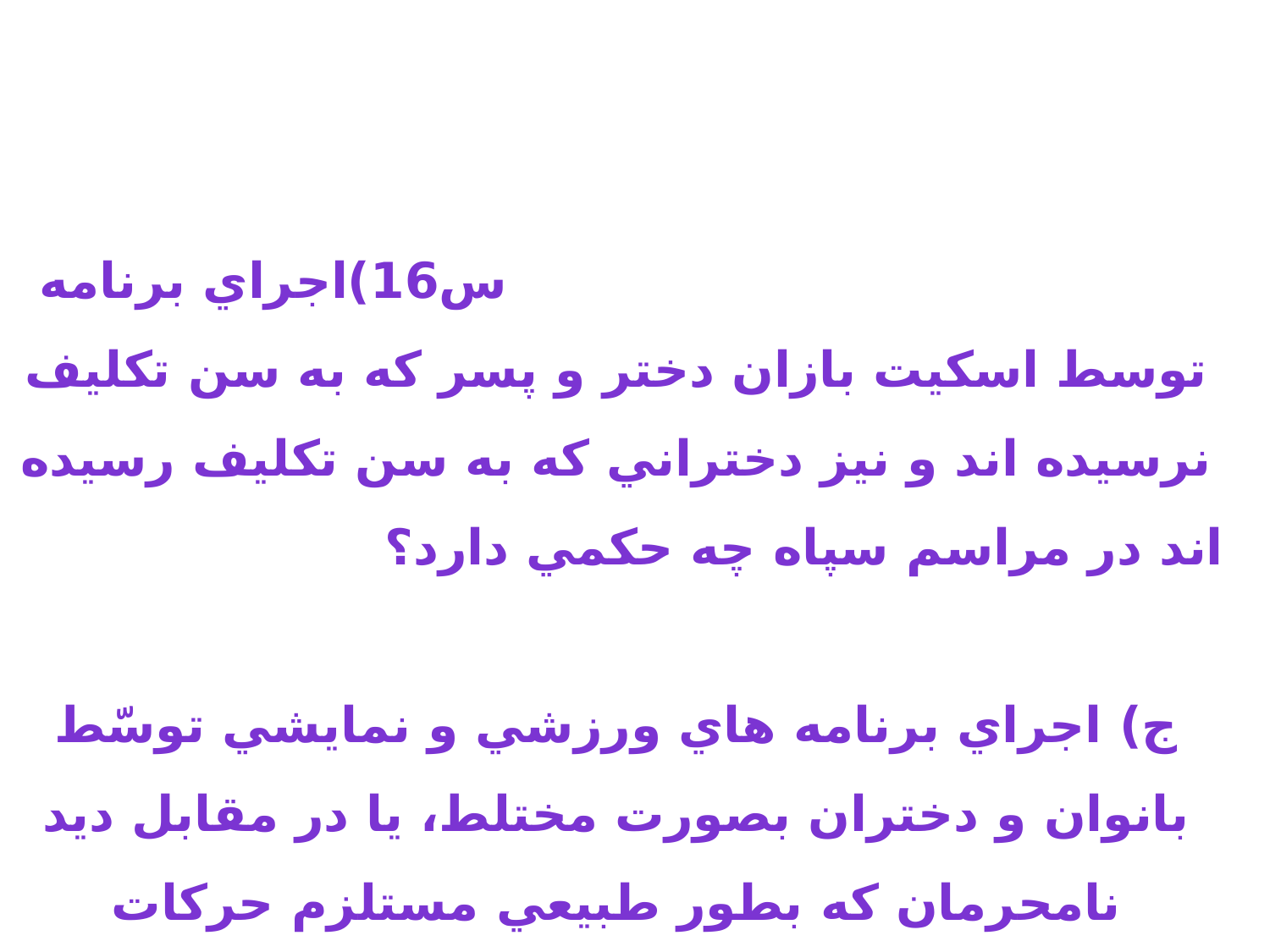

# 9)اجراي برنامه هاي ورزشي و نمايشي بصورت مختلط                                                                                                                                                                                                                                                                                                                               س16)اجراي برنامه توسط اسكيت بازان دختر و پسر كه به سن تكليف نرسيده اند و نيز دختراني كه به سن تكليف رسيده اند در مراسم سپاه چه حكمي دارد؟                                                                                             ج) اجراي برنامه هاي ورزشي و نمايشي توسّط بانوان و دختران بصورت مختلط، يا در مقابل ديد نامحرمان كه بطور طبيعي مستلزم حركات غيرمتعارف بدن بوده و جلب توجّه ميكند، در مراكز و مراسم سپاه و بسيج به مصلحت نيست و نبايد اين نهاد مقدس، اعتبار و حيثيت خود را براي اين قبيل برنامهها هزينه نمايد.»